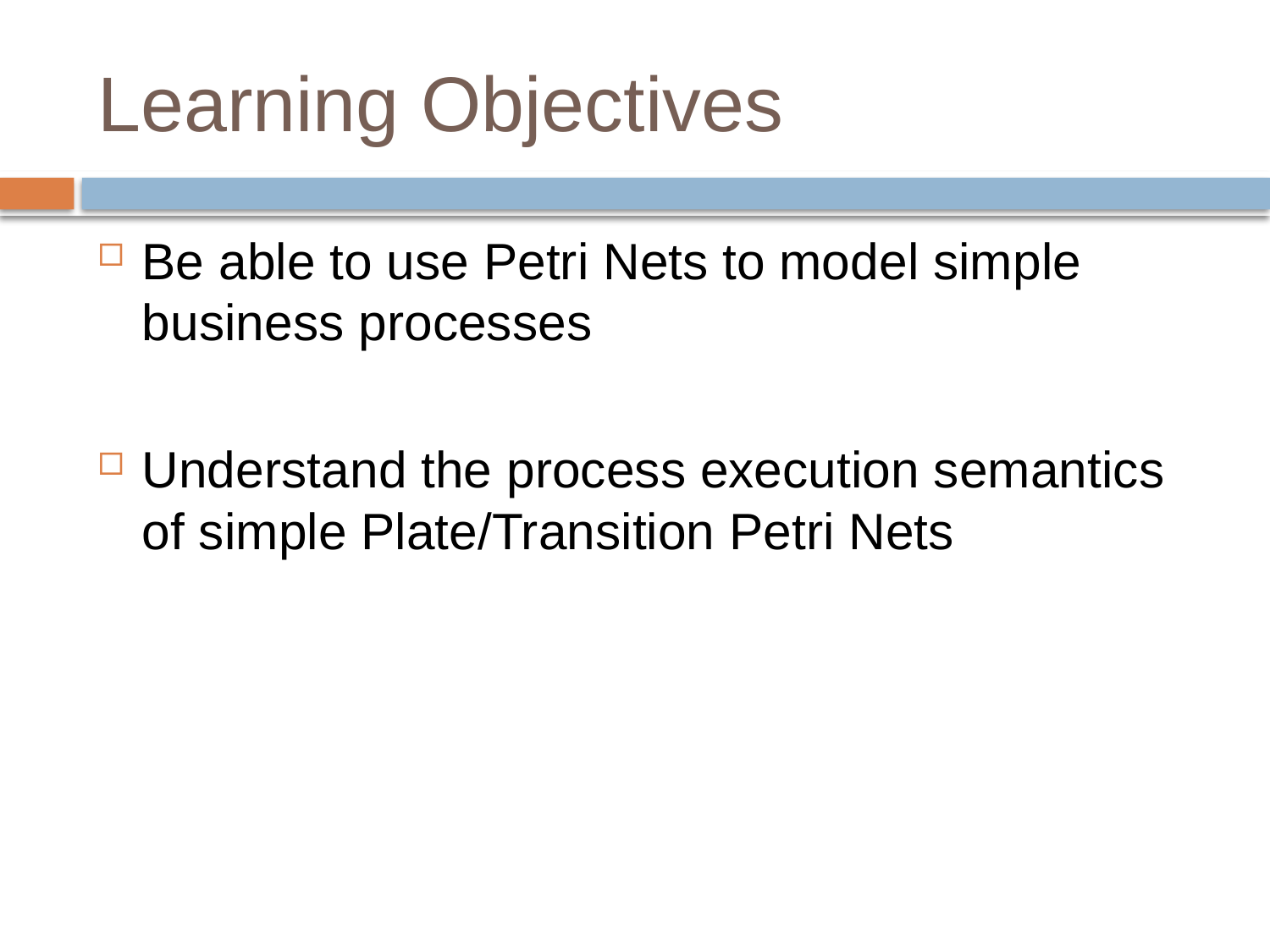

# Learning Objectives
Be able to use Petri Nets to model simple business processes

Understand the process execution semantics of simple Plate/Transition Petri Nets